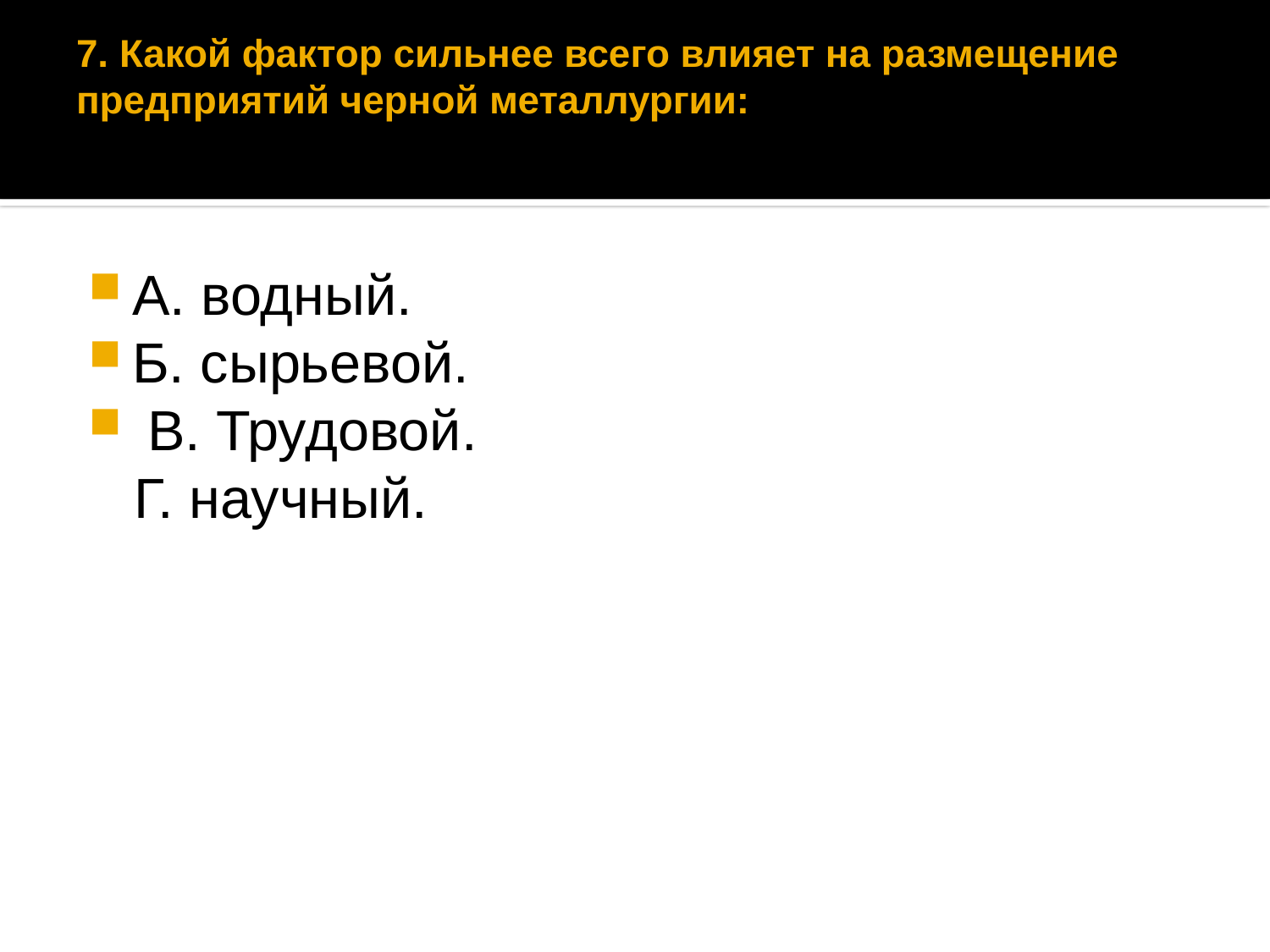

# 7. Какой фактор сильнее всего влияет на размещение предприятий черной металлургии:
А. водный.
Б. сырьевой.
 В. Трудовой.
   Г. научный.